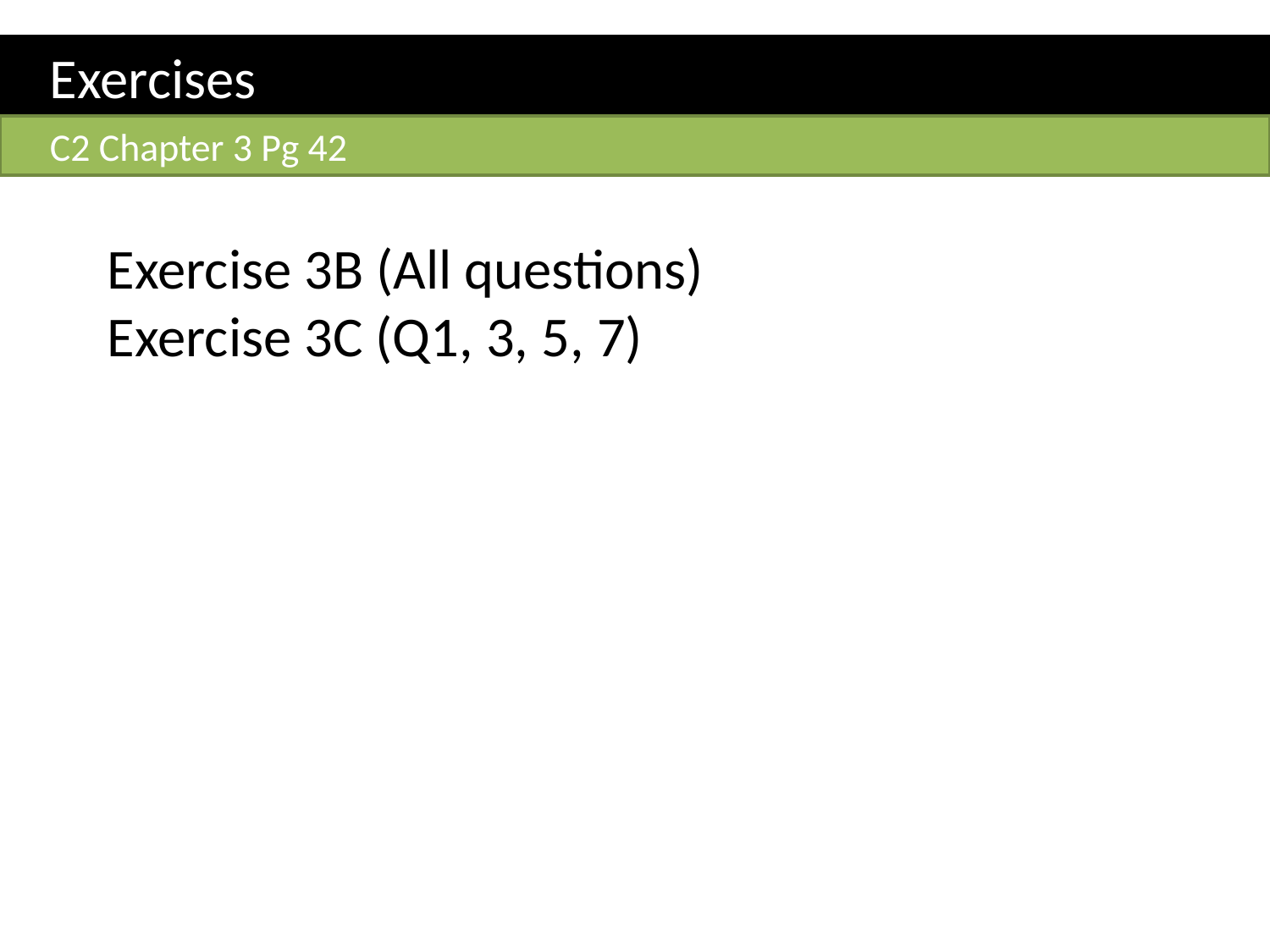

Exercises
C2 Chapter 3 Pg 42
Exercise 3B (All questions)
Exercise 3C (Q1, 3, 5, 7)